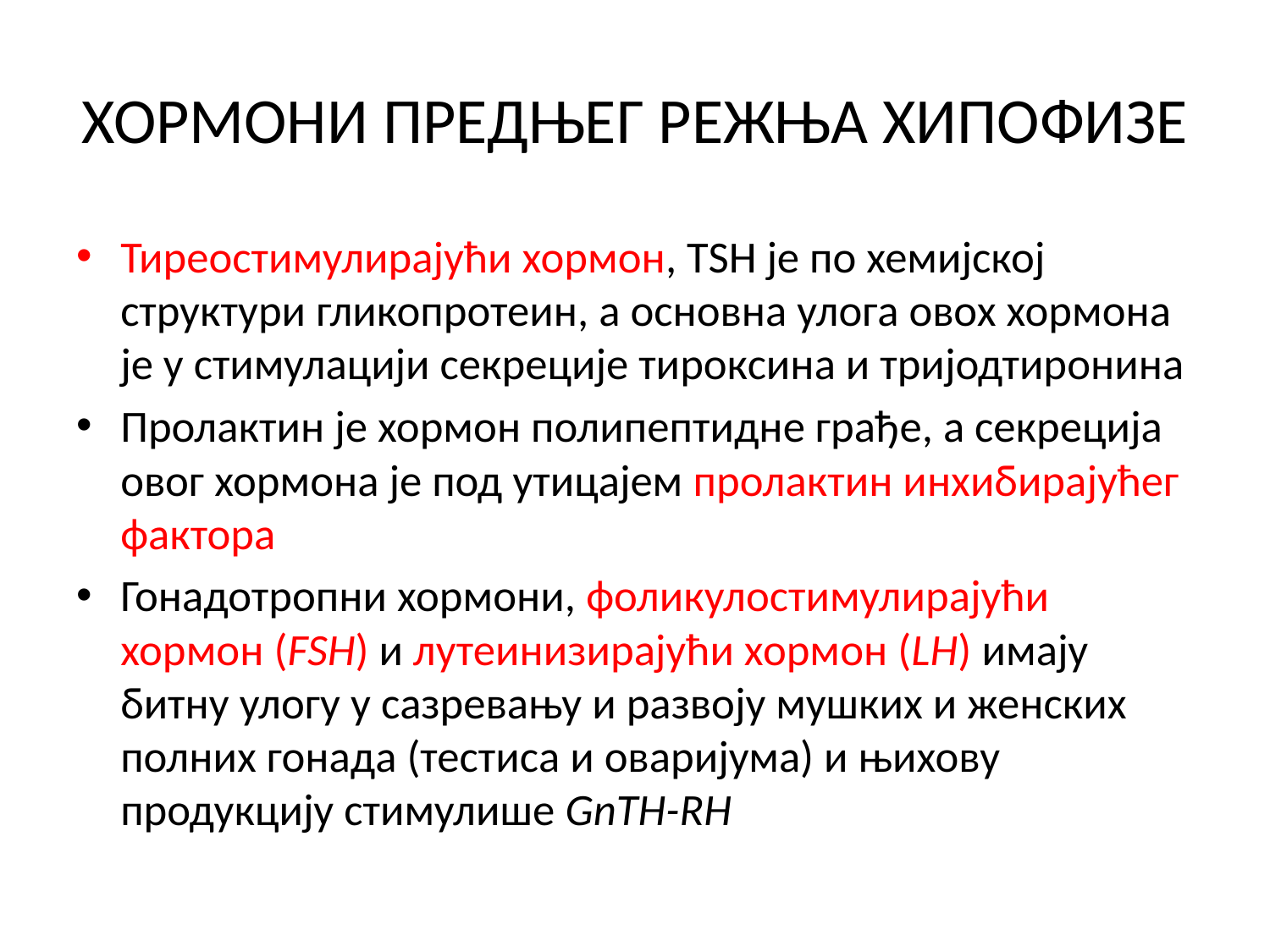

# ХОРМОНИ ПРЕДЊЕГ РЕЖЊА ХИПОФИЗЕ
Тиреостимулирајући хормон, TSH је по хемијској структури гликопротеин, а основна улога овох хормона је у стимулацији секреције тироксина и тријодтиронина
Пролактин је хормон полипептидне грађе, а секреција овог хормона је под утицајем пролактин инхибирајућег фактора
Гонадотропни хормони, фоликулостимулирајући хормон (FSH) и лутеинизирајући хормон (LH) имају битну улогу у сазревању и развоју мушких и женских полних гонада (тестиса и оваријума) и њихову продукцију стимулише GnTH-RH